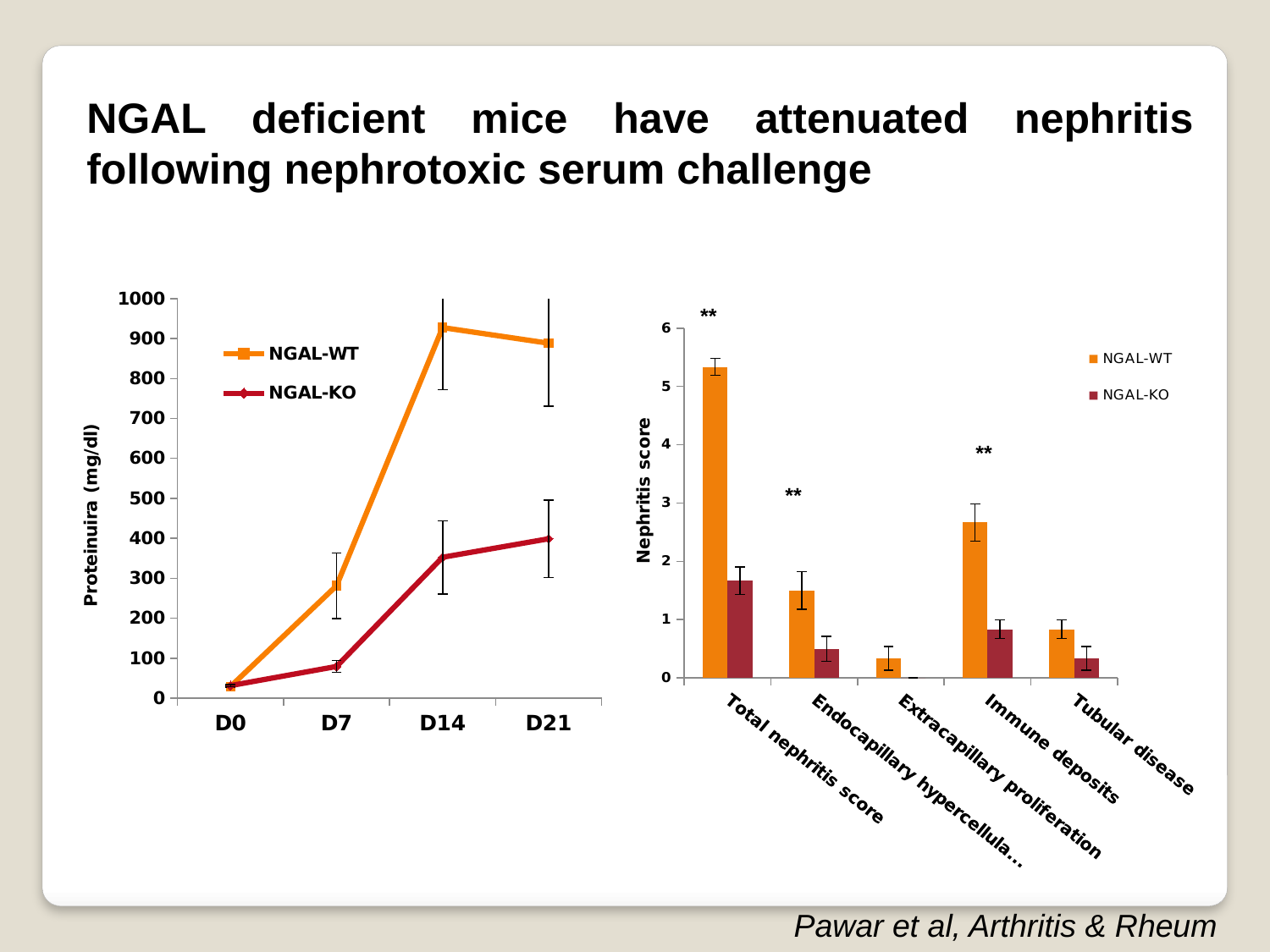

NGAL deficient mice have attenuated nephritis following nephrotoxic serum challenge

### Chart

| Category | NGAL-WT | NGAL-KO |
|---|---|---|
| D0 | 29.047619047619026 | 31.304347826086957 |
| D7 | 281.1904761904763 | 79.23913043478261 |
| D14 | 927.3809523809524 | 352.5 |
| D21 | 888.2142857142857 | 398.804347826087 |
**

### Chart

| Category | NGAL-WT | NGAL-KO |
|---|---|---|
| Total nephritis score | 5.333333333333368 | 1.6666666666666667 |
| Endocapillary hypercellularity | 1.5 | 0.5 |
| Extracapillary proliferation | 0.3333333333333333 | 0.0 |
| Immune deposits | 2.6666666666666665 | 0.8333333333333337 |
| Tubular disease | 0.8333333333333337 | 0.3333333333333333 |
**
**
Pawar et al, Arthritis & Rheum